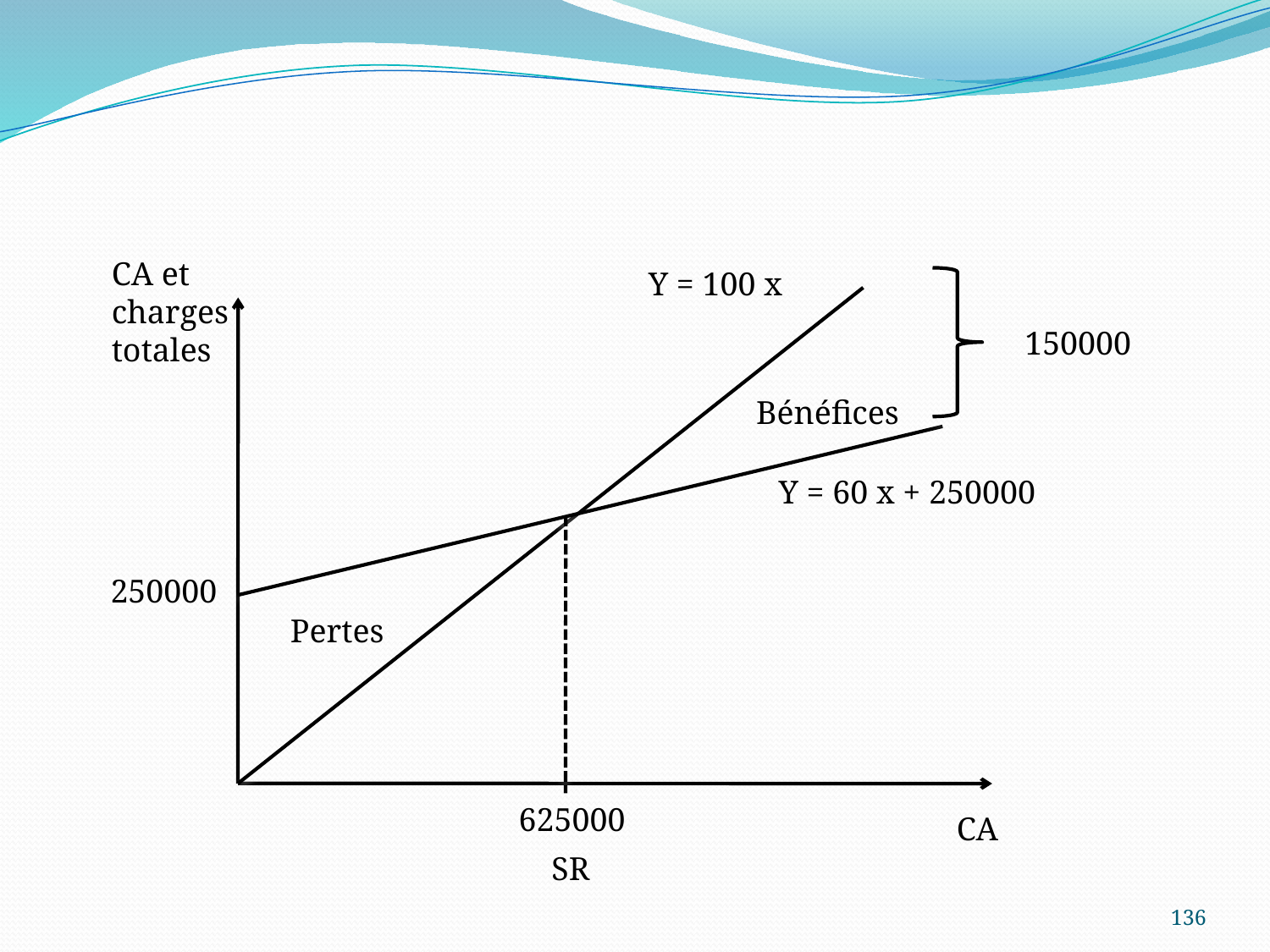

CA et charges totales
Y = 100 x

150000
Bénéfices
Y = 60 x + 250000
 250000
Pertes
625000
CA
SR
136